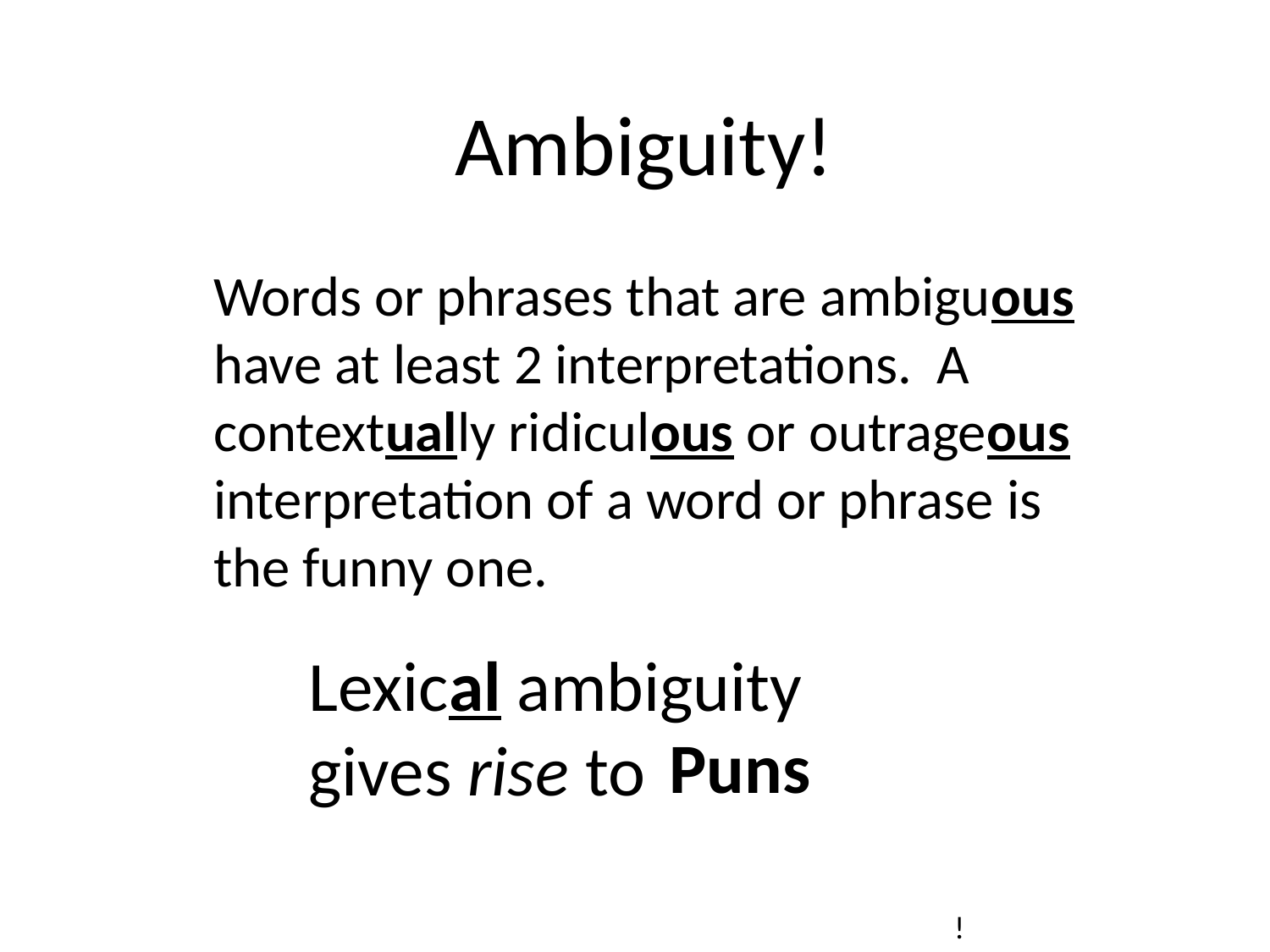

Ambiguity!
Words or phrases that are ambiguous have at least 2 interpretations.  A contextually ridiculous or outrageous interpretation of a word or phrase is the funny one.
Lexical ambiguity gives rise to
Puns
!